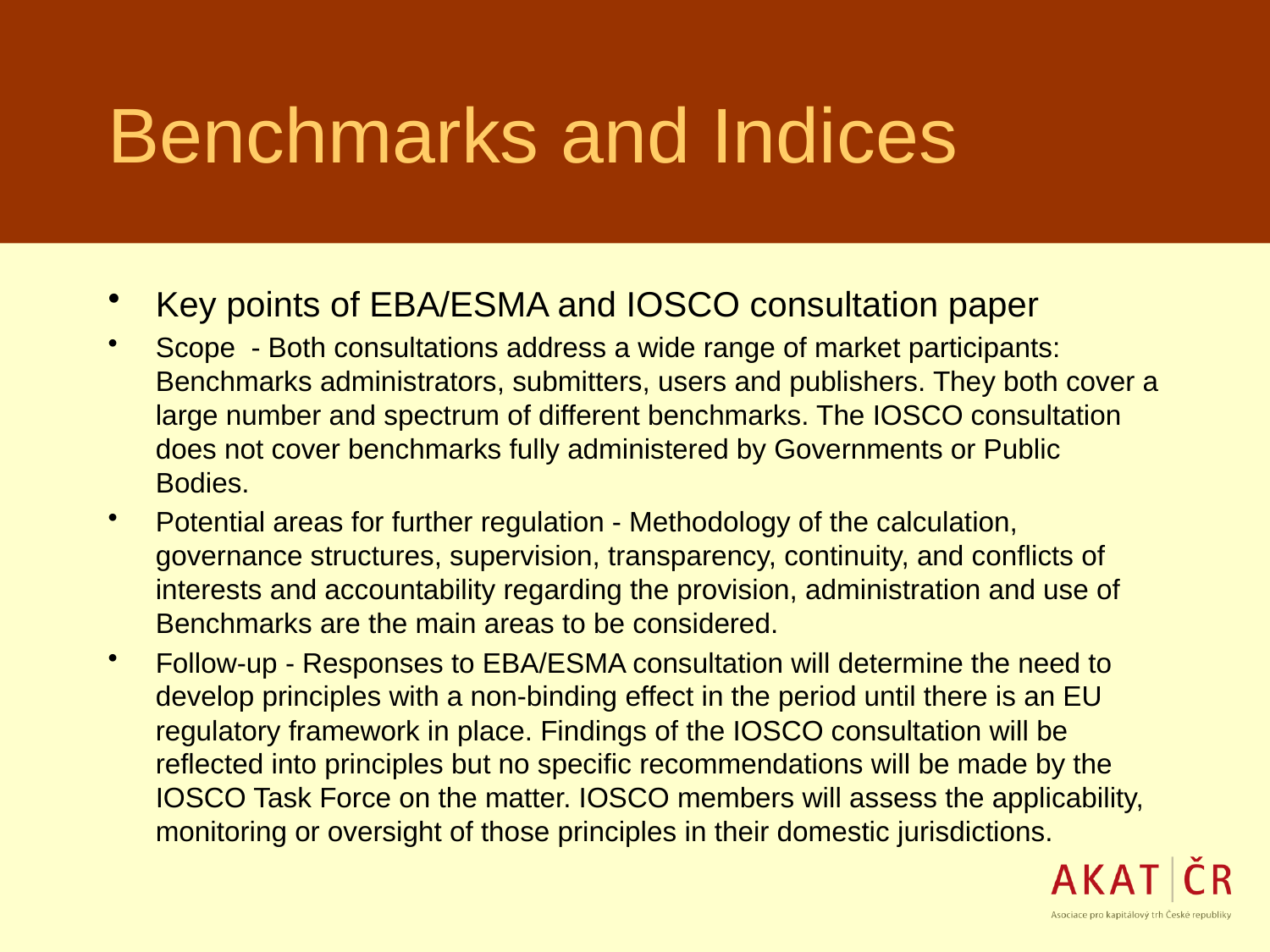

# Benchmarks and Indices
Key points of EBA/ESMA and IOSCO consultation paper
Scope  - Both consultations address a wide range of market participants: Benchmarks administrators, submitters, users and publishers. They both cover a large number and spectrum of different benchmarks. The IOSCO consultation does not cover benchmarks fully administered by Governments or Public Bodies.
Potential areas for further regulation - Methodology of the calculation, governance structures, supervision, transparency, continuity, and conflicts of interests and accountability regarding the provision, administration and use of Benchmarks are the main areas to be considered.
Follow-up - Responses to EBA/ESMA consultation will determine the need to develop principles with a non-binding effect in the period until there is an EU regulatory framework in place. Findings of the IOSCO consultation will be reflected into principles but no specific recommendations will be made by the IOSCO Task Force on the matter. IOSCO members will assess the applicability, monitoring or oversight of those principles in their domestic jurisdictions.